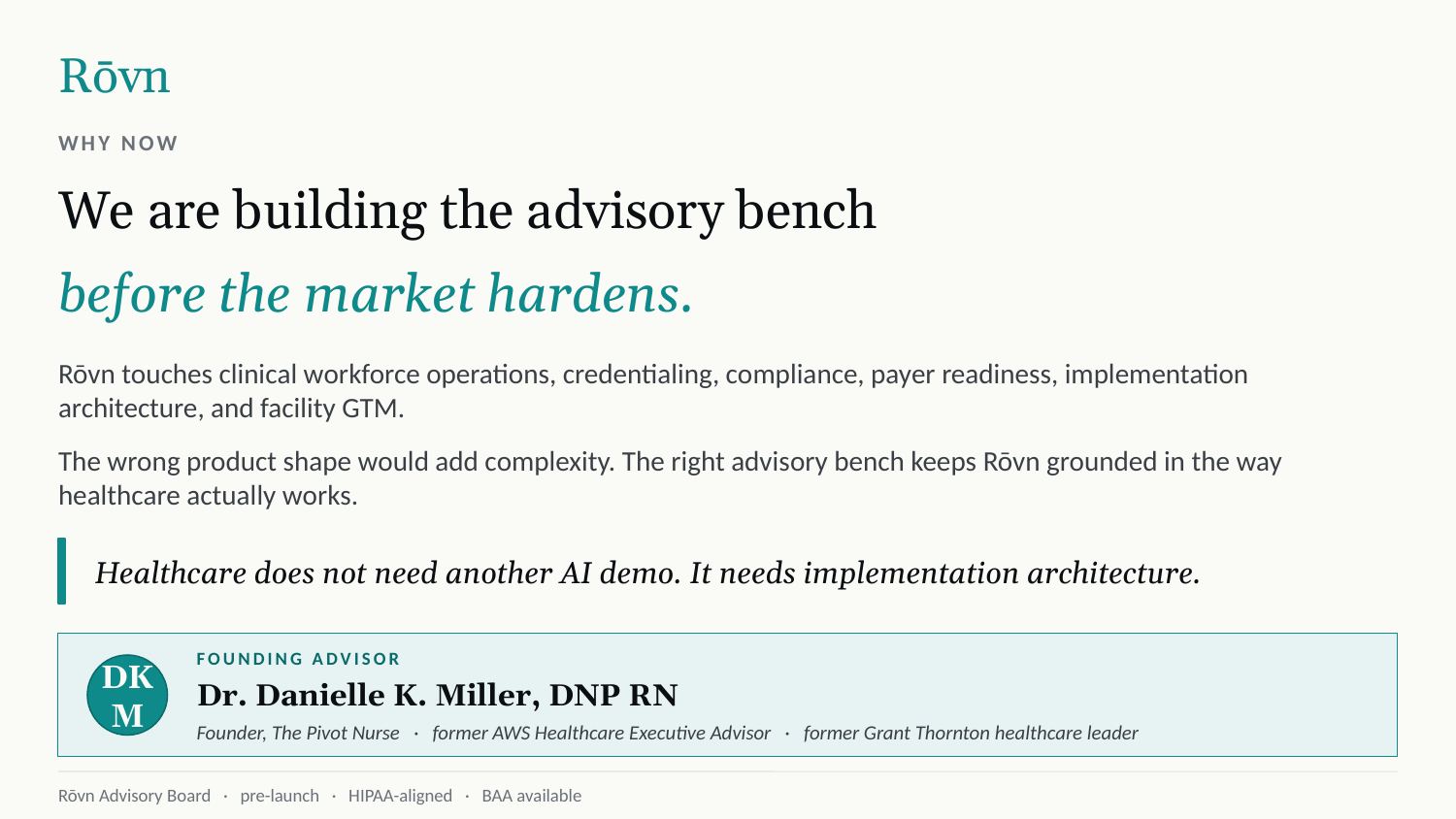

Rōvn
WHY NOW
We are building the advisory bench
before the market hardens.
Rōvn touches clinical workforce operations, credentialing, compliance, payer readiness, implementation architecture, and facility GTM.
The wrong product shape would add complexity. The right advisory bench keeps Rōvn grounded in the way healthcare actually works.
Healthcare does not need another AI demo. It needs implementation architecture.

FOUNDING ADVISOR

DKM
Dr. Danielle K. Miller, DNP RN
Founder, The Pivot Nurse   ·   former AWS Healthcare Executive Advisor   ·   former Grant Thornton healthcare leader

Rōvn Advisory Board   ·   pre-launch   ·   HIPAA-aligned   ·   BAA available